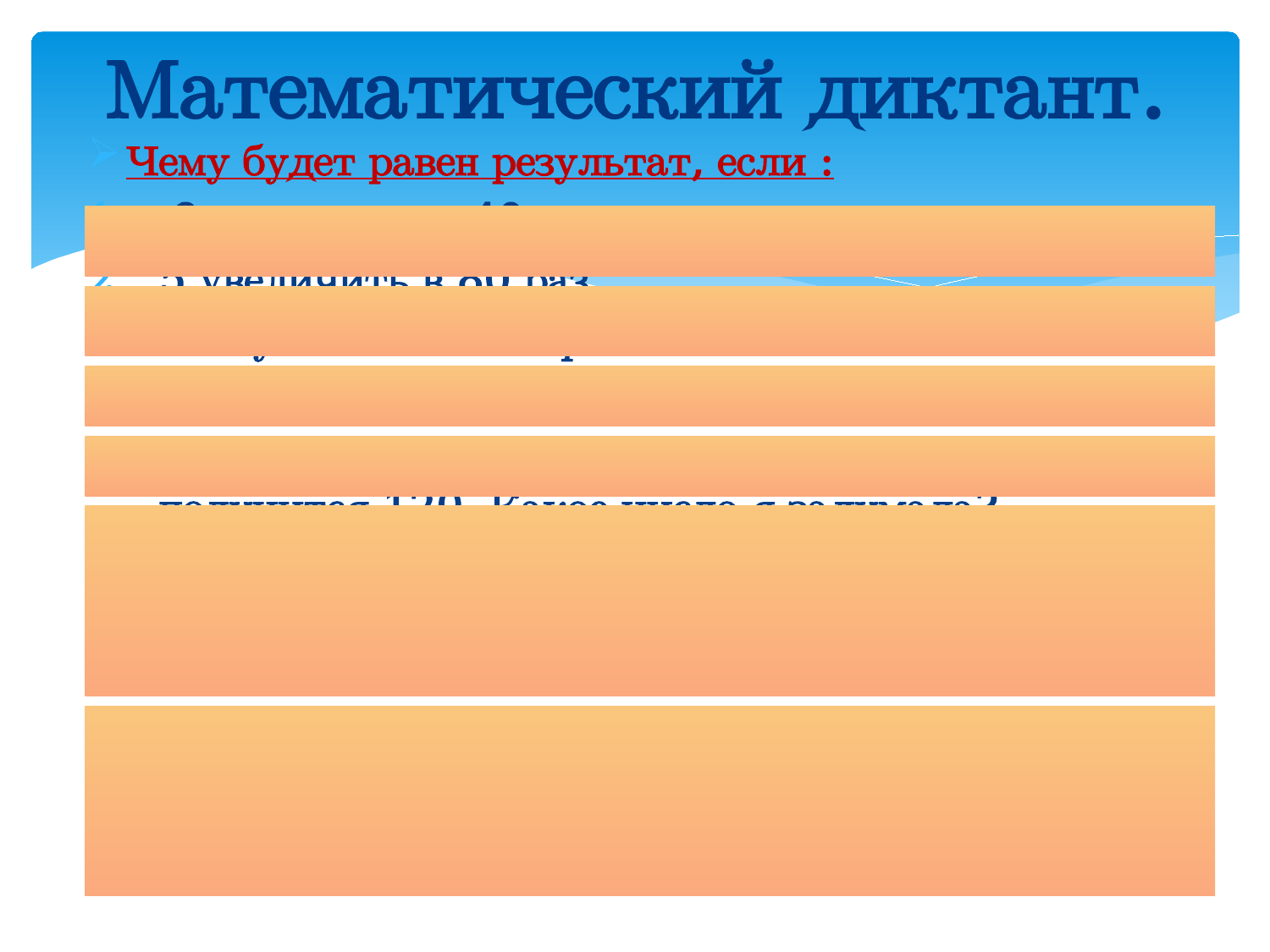

Математический диктант.
Чему будет равен результат, если :
 9 увеличить в 40 раз
5 увеличить в 80 раз
640 уменьшить в 8 раз
250 уменьшить в 5 раз
– Я задумала число, если его увеличить в 6 раз, то получится 120. Какое число я задумала?
- Если число 25 увеличить в несколько раз, то получится 250. Во сколько раз нужно увеличить число?